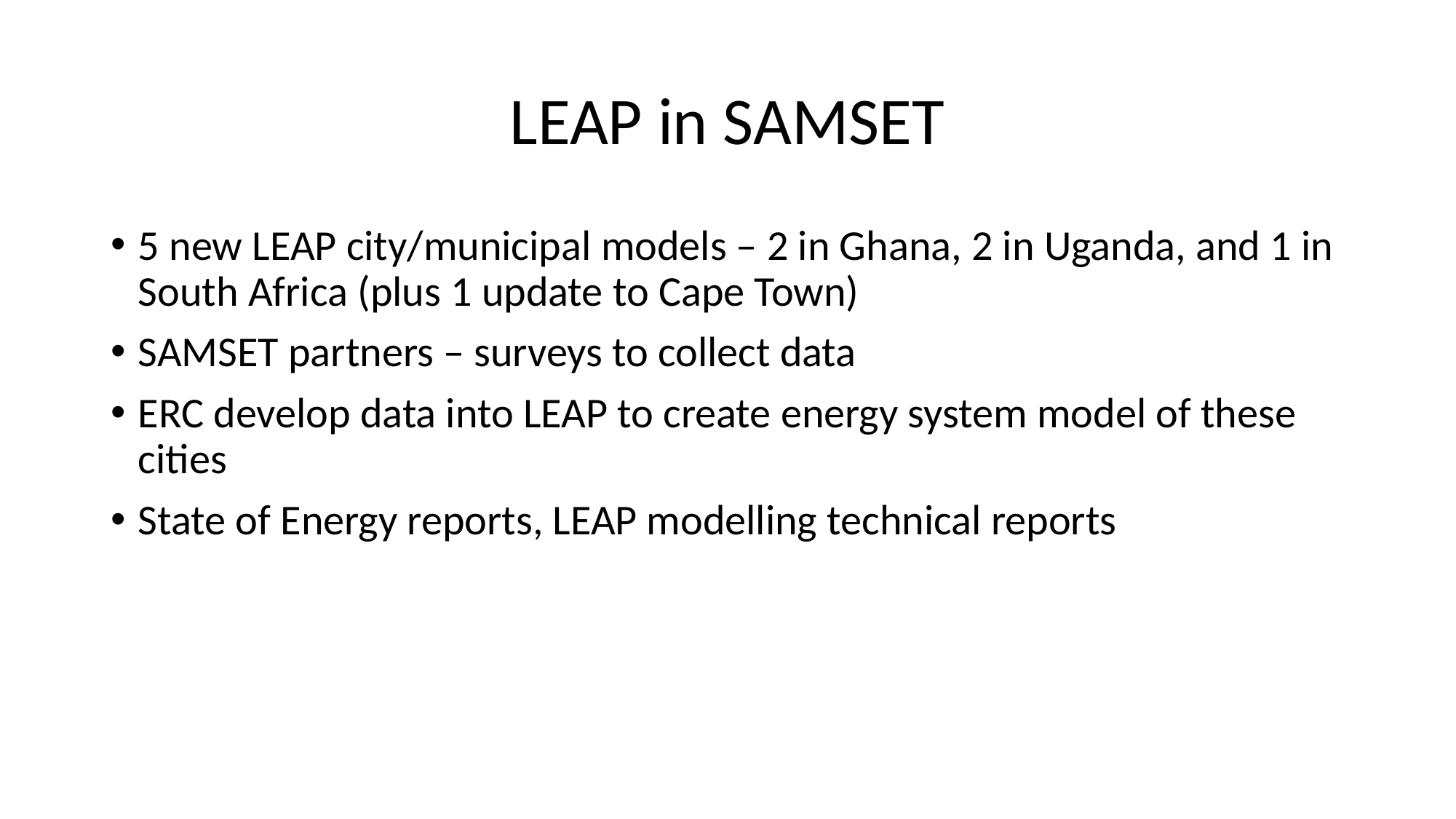

# LEAP in SAMSET
5 new LEAP city/municipal models – 2 in Ghana, 2 in Uganda, and 1 in South Africa (plus 1 update to Cape Town)
SAMSET partners – surveys to collect data
ERC develop data into LEAP to create energy system model of these cities
State of Energy reports, LEAP modelling technical reports